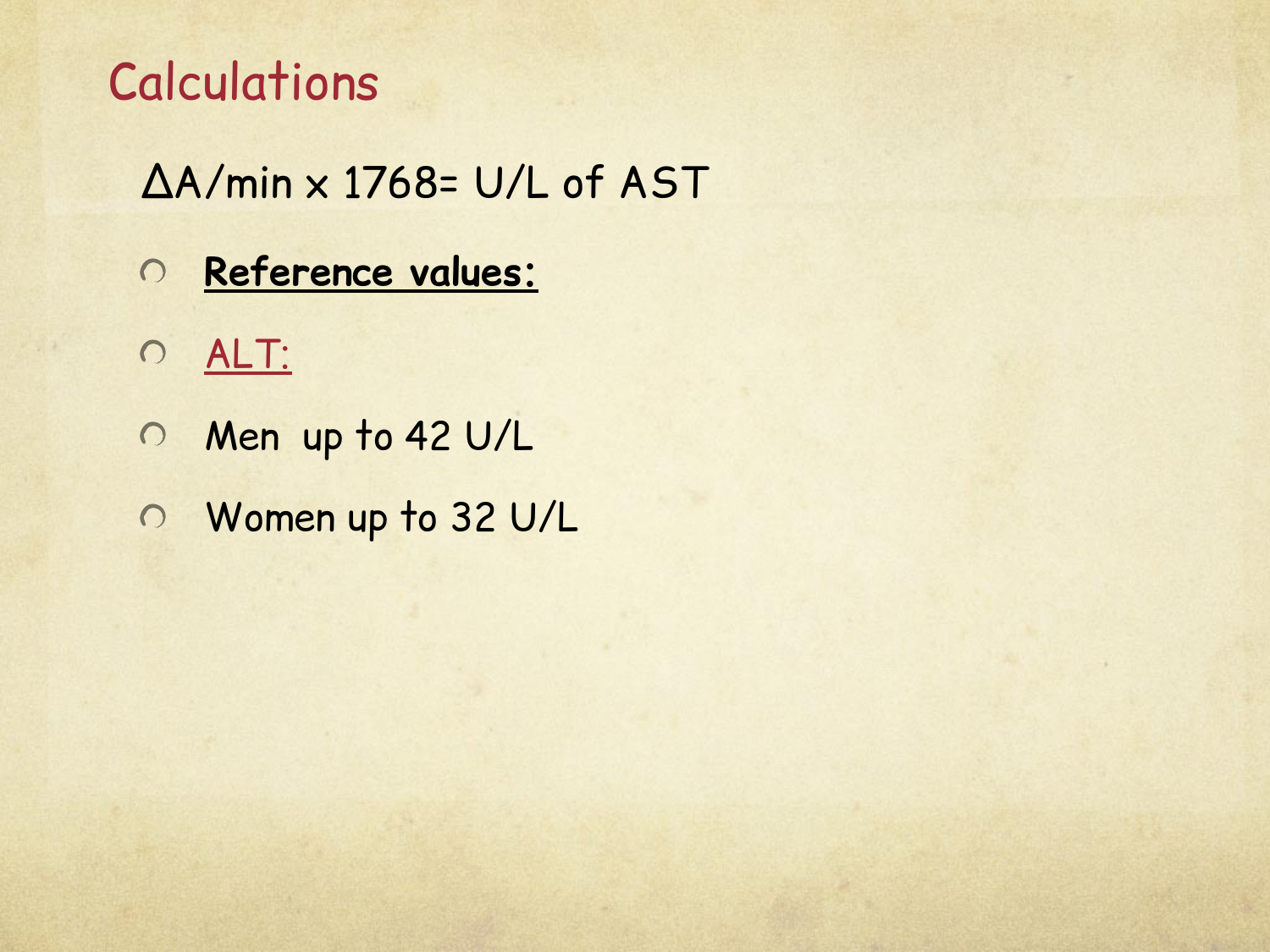

Calculations
# ΔA/min x 1768= U/L of AST
Reference values:
ALT:
Men  up to 42 U/L
Women up to 32 U/L